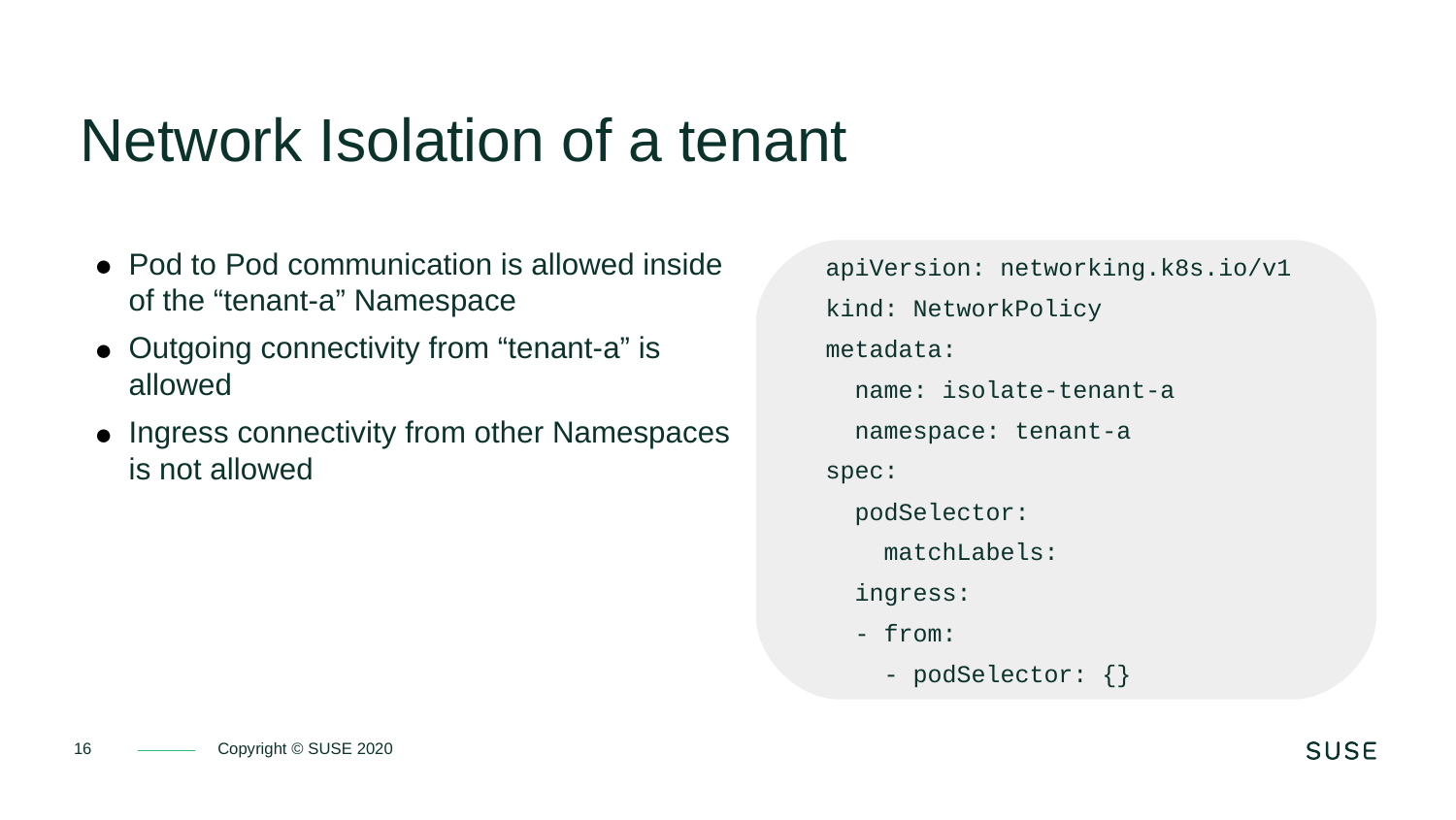

Network Isolation of a tenant
Pod to Pod communication is allowed inside of the “tenant-a” Namespace
Outgoing connectivity from “tenant-a” is allowed
Ingress connectivity from other Namespaces is not allowed
apiVersion: networking.k8s.io/v1
kind: NetworkPolicy
metadata:
  name: isolate-tenant-a
  namespace: tenant-a
spec:
  podSelector:
    matchLabels:
  ingress:
  - from:
    - podSelector: {}